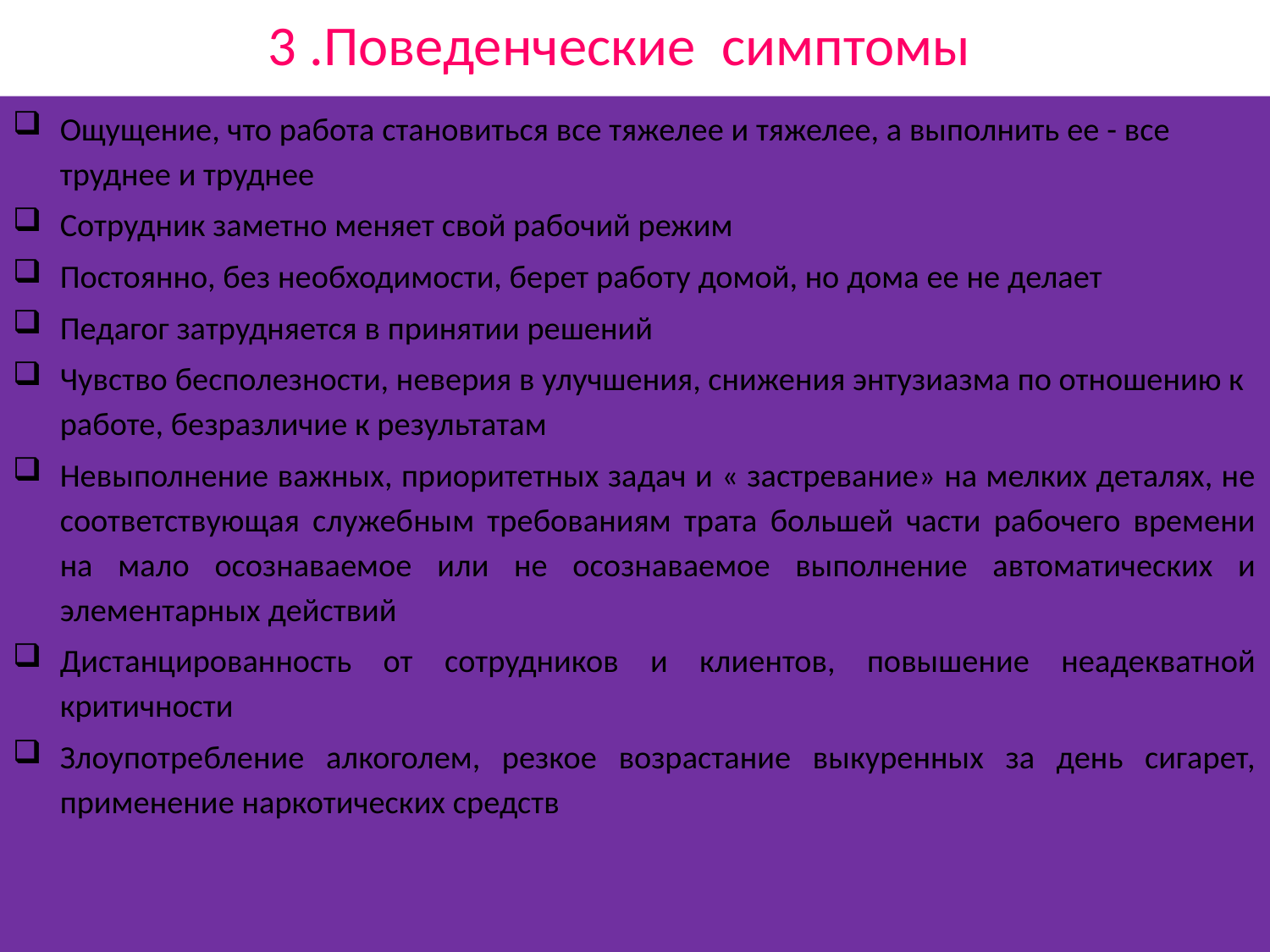

# 3 .Поведенческие  симптомы
Ощущение, что работа становиться все тяжелее и тяжелее, а выполнить ее - все труднее и труднее
Сотрудник заметно меняет свой рабочий режим
Постоянно, без необходимости, берет работу домой, но дома ее не делает
Педагог затрудняется в принятии решений
Чувство бесполезности, неверия в улучшения, снижения энтузиазма по отношению к работе, безразличие к результатам
Невыполнение важных, приоритетных задач и « застревание» на мелких деталях, не соответствующая служебным требованиям трата большей части рабочего времени на мало осознаваемое или не осознаваемое выполнение автоматических и элементарных действий
Дистанцированность от сотрудников и клиентов, повышение неадекватной критичности
Злоупотребление алкоголем, резкое возрастание выкуренных за день сигарет, применение наркотических средств